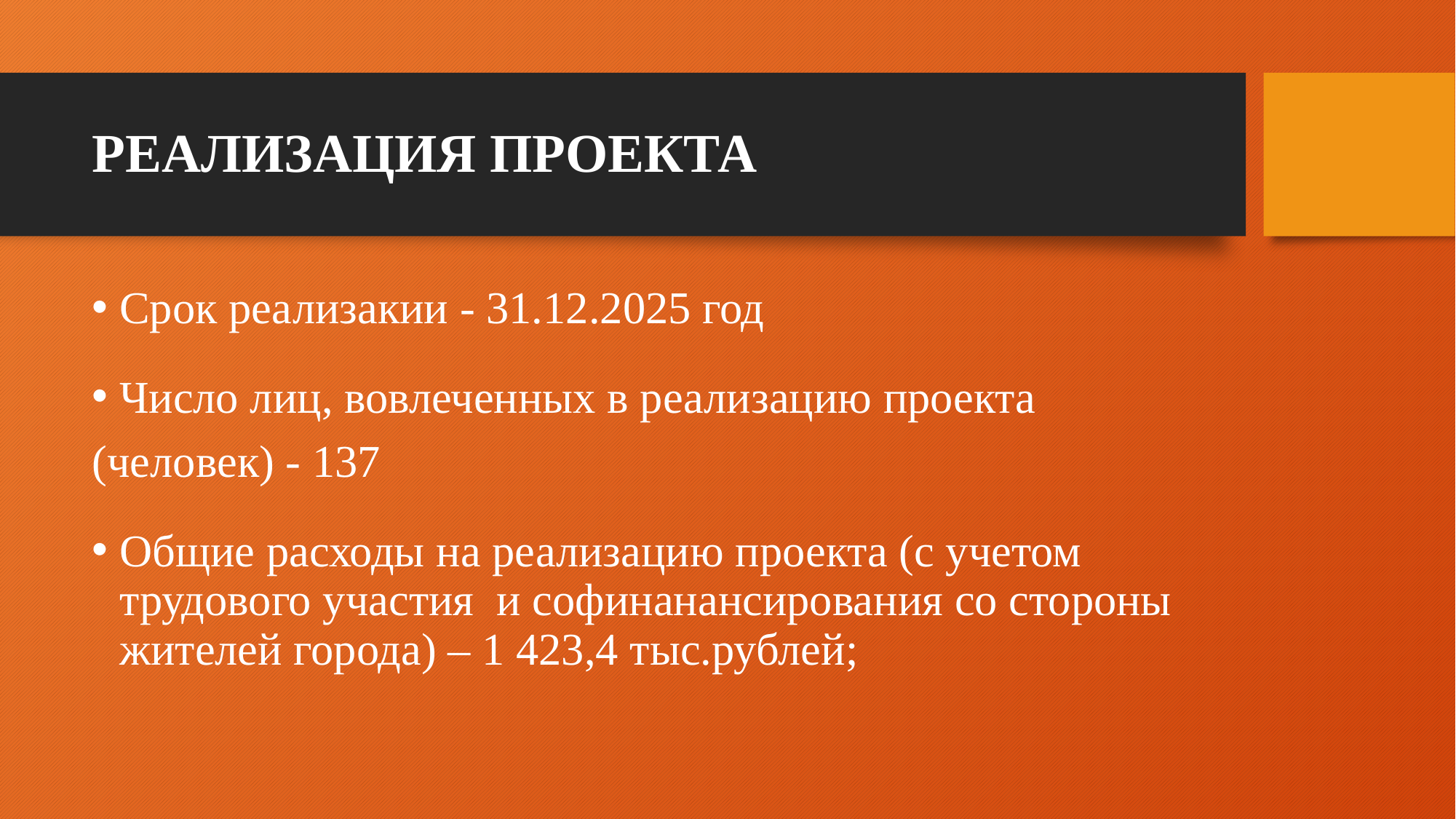

# РЕАЛИЗАЦИЯ ПРОЕКТА
Срок реализакии - 31.12.2025 год

Число лиц, вовлеченных в реализацию проекта
(человек) - 137

Общие расходы на реализацию проекта (с учетом трудового участия  и софинанансирования со стороны жителей города) – 1 423,4 тыс.рублей;